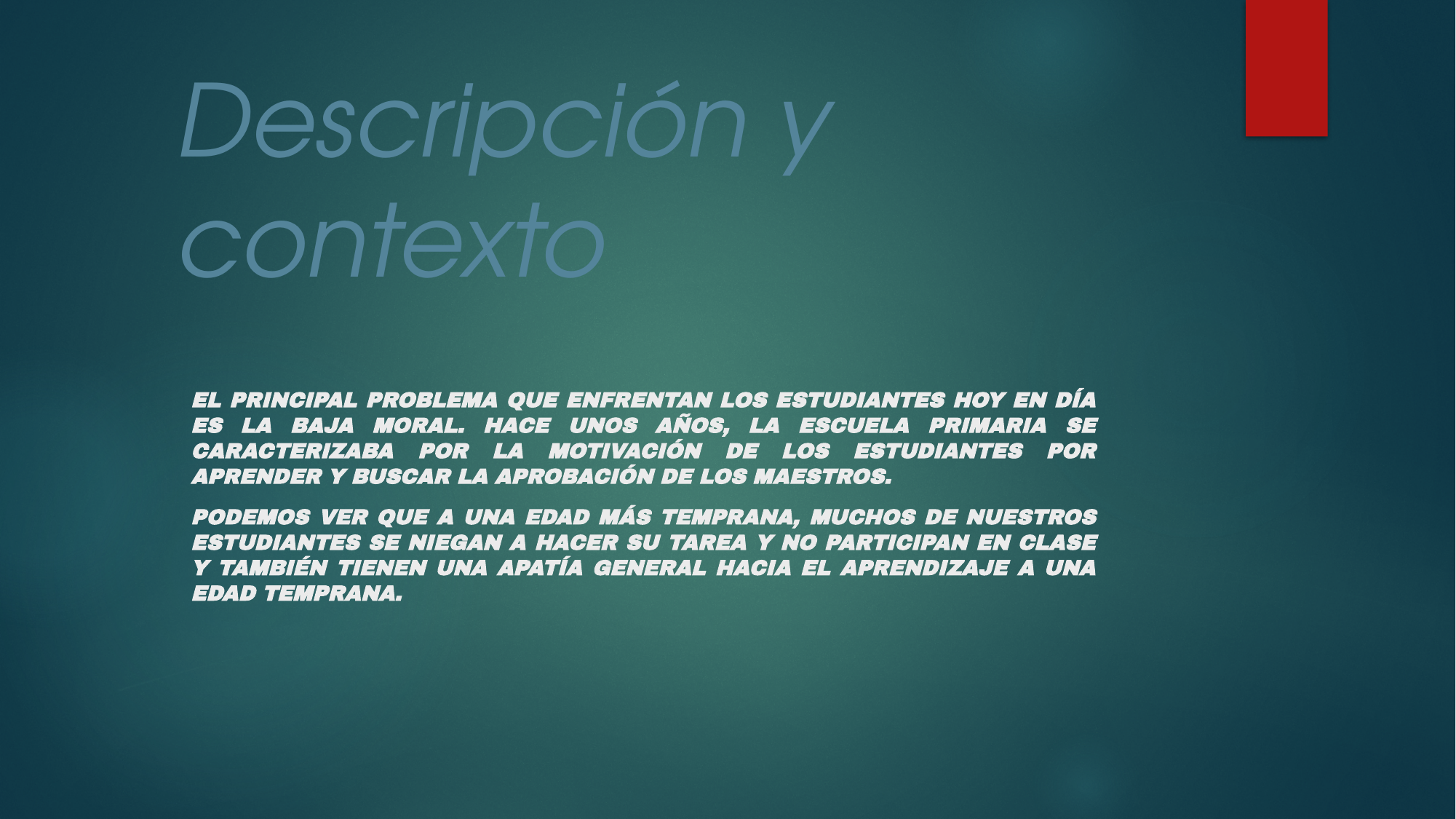

# Descripción y contexto
El principal problema que enfrentan los estudiantes hoy en día es la baja moral. Hace unos años, la escuela primaria se caracterizaba por la motivación de los estudiantes por aprender y buscar la aprobación de los maestros.
Podemos ver que a una edad más temprana, muchos de nuestros estudiantes se niegan a hacer su tarea y no participan en clase y también tienen una apatía general hacia el aprendizaje a una edad temprana.